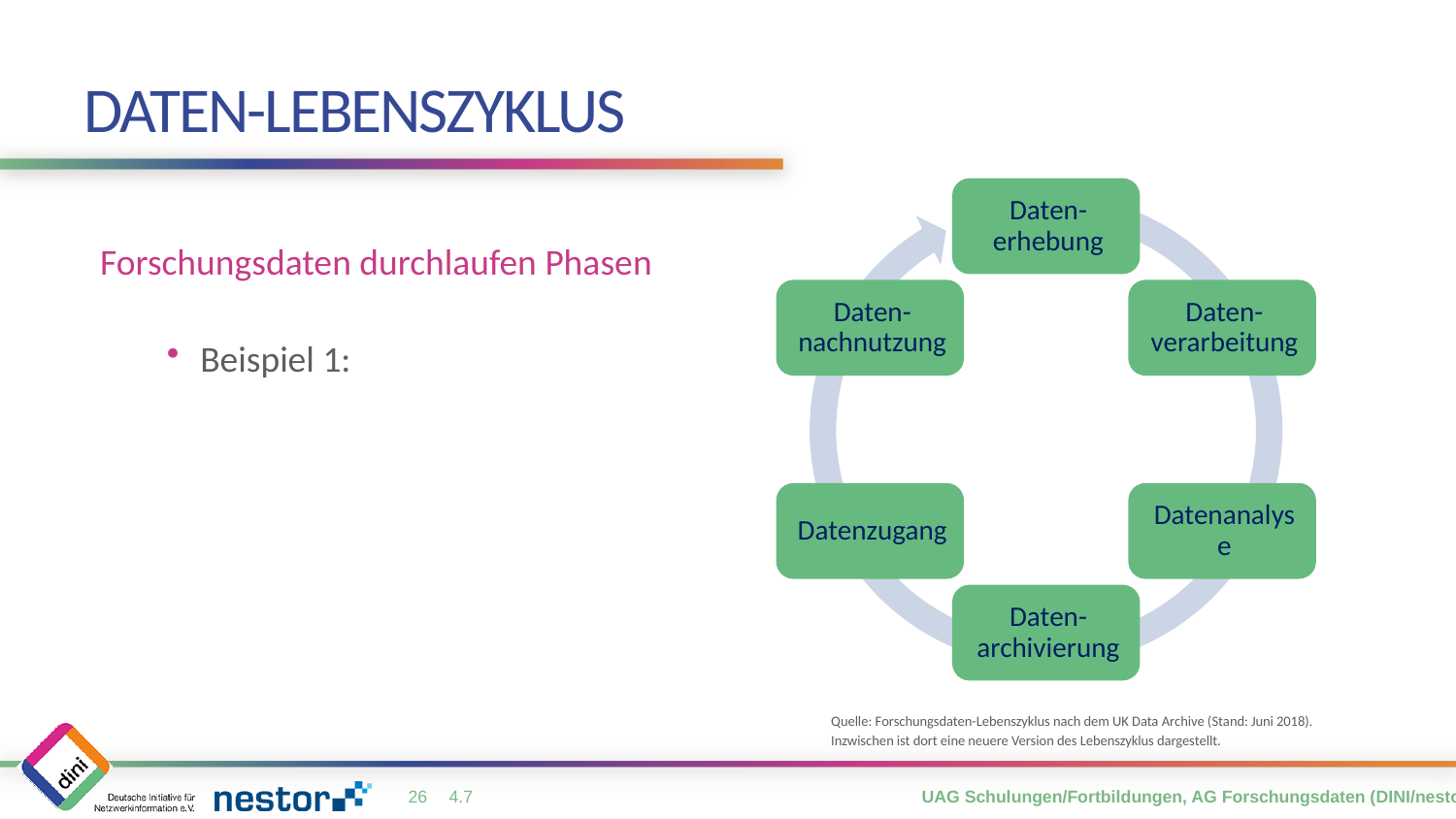

# Daten-Lebenszyklus
Daten-erhebung
Daten-verarbeitung
Datenanalyse
Daten-archivierung
Datenzugang
Daten-nachnutzung
Forschungsdaten durchlaufen Phasen
Beispiel 1:
Quelle: Forschungsdaten-Lebenszyklus nach dem UK Data Archive (Stand: Juni 2018).
Inzwischen ist dort eine neuere Version des Lebenszyklus dargestellt.
26
4.7